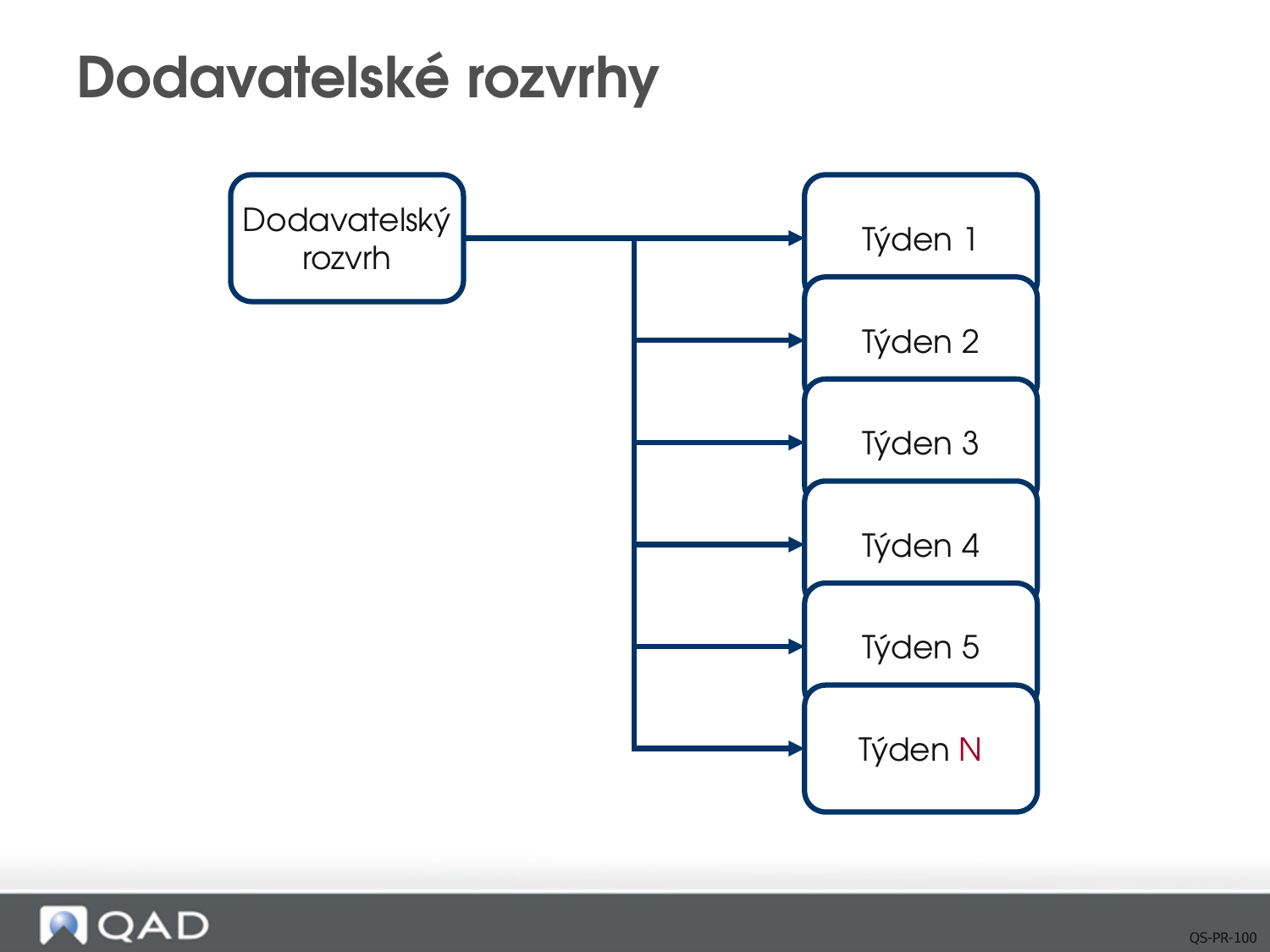

# Dodavatelské rozvrhy
Dodavatelský
rozvrh
Týden 1
Týden 2
Týden 3
Týden 4
Týden 5
Týden N
QS-PR-100